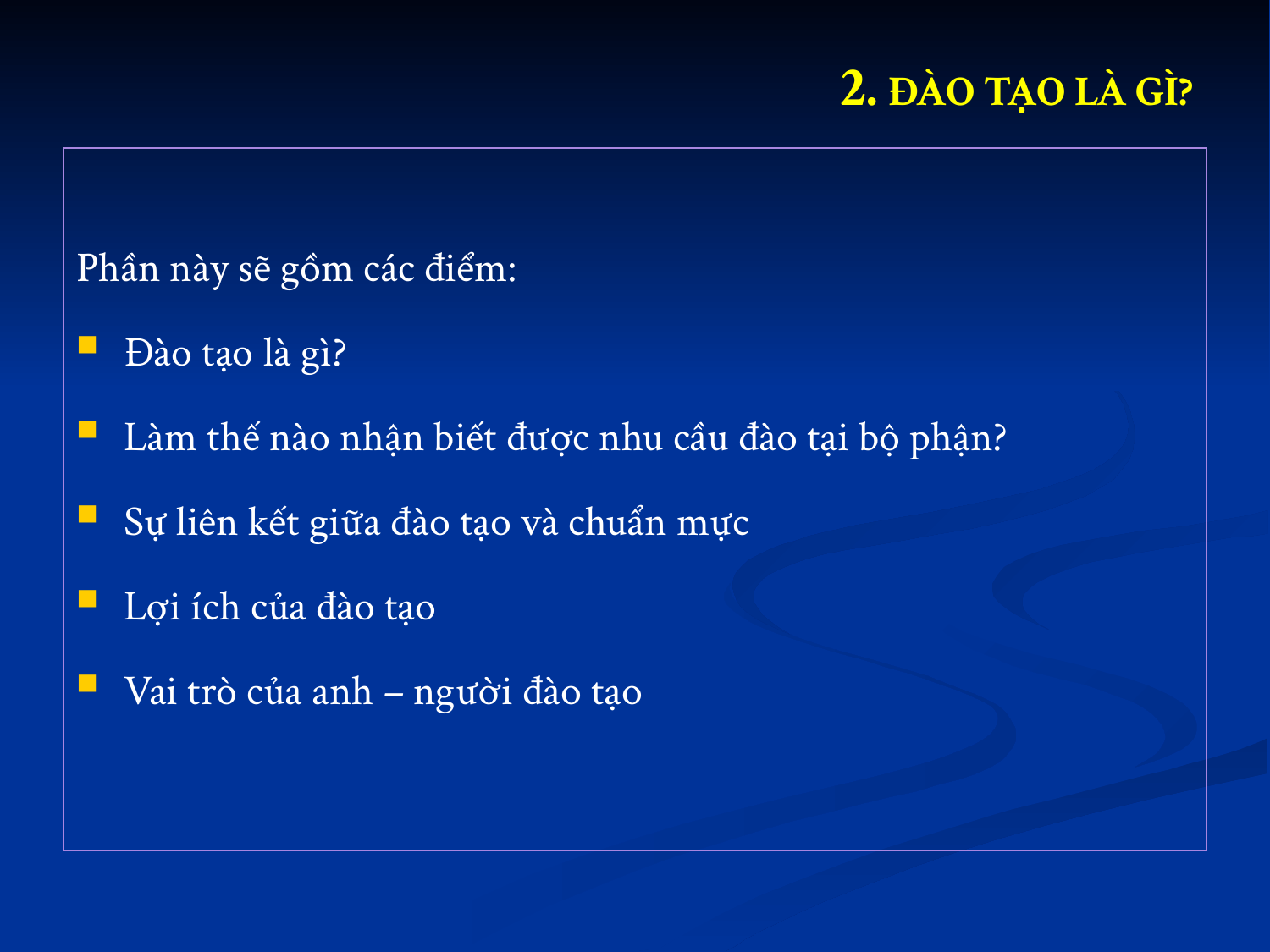

# 2. ĐÀO TẠO LÀ GÌ?

Phần này sẽ gồm các điểm:
Đào tạo là gì?
Làm thế nào nhận biết được nhu cầu đào tại bộ phận?
Sự liên kết giữa đào tạo và chuẩn mực
Lợi ích của đào tạo
Vai trò của anh – người đào tạo